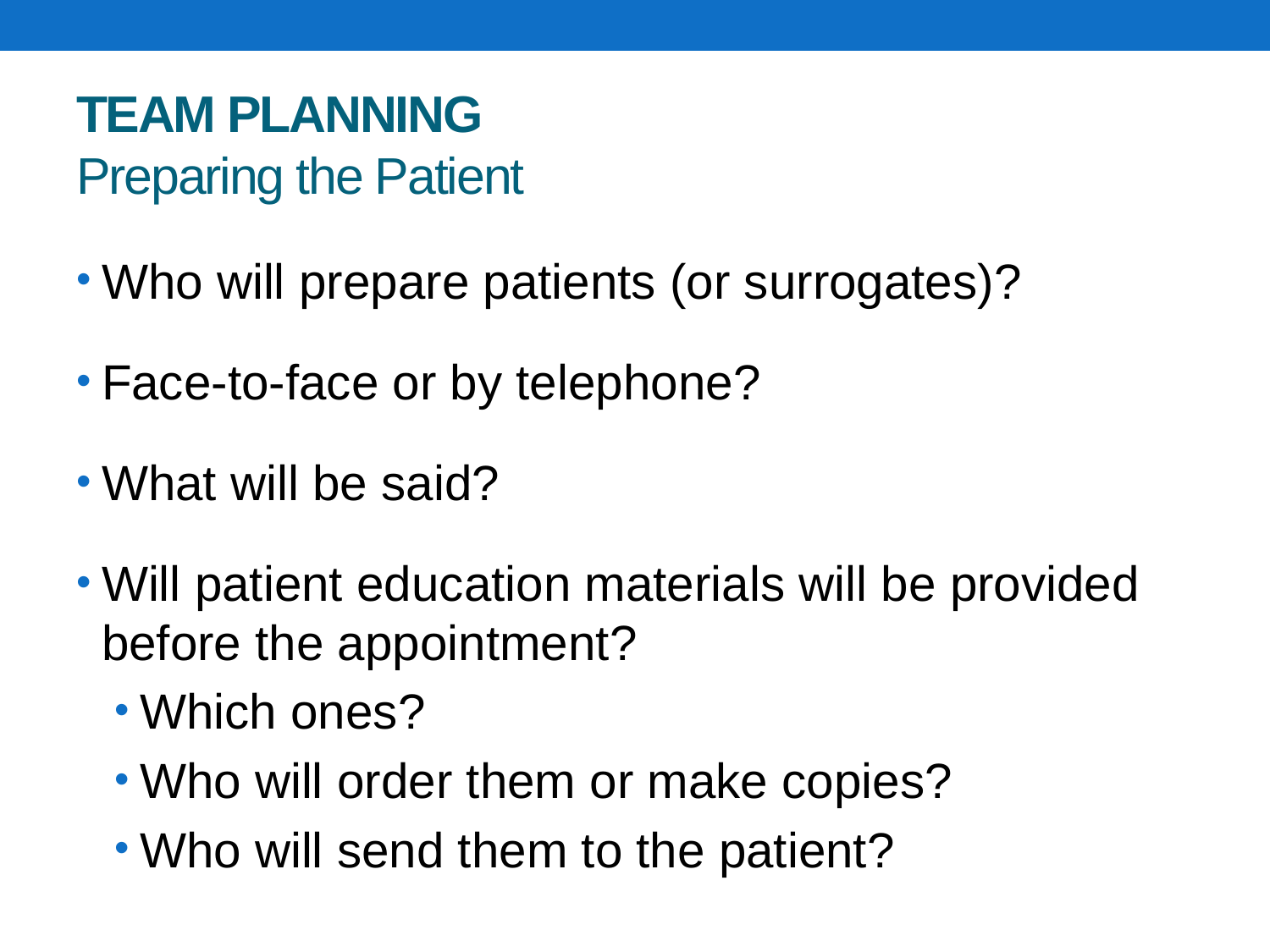

# TEAM PLANNING Preparing the Patient
Who will prepare patients (or surrogates)?
Face-to-face or by telephone?
What will be said?
Will patient education materials will be provided before the appointment?
Which ones?
Who will order them or make copies?
Who will send them to the patient?